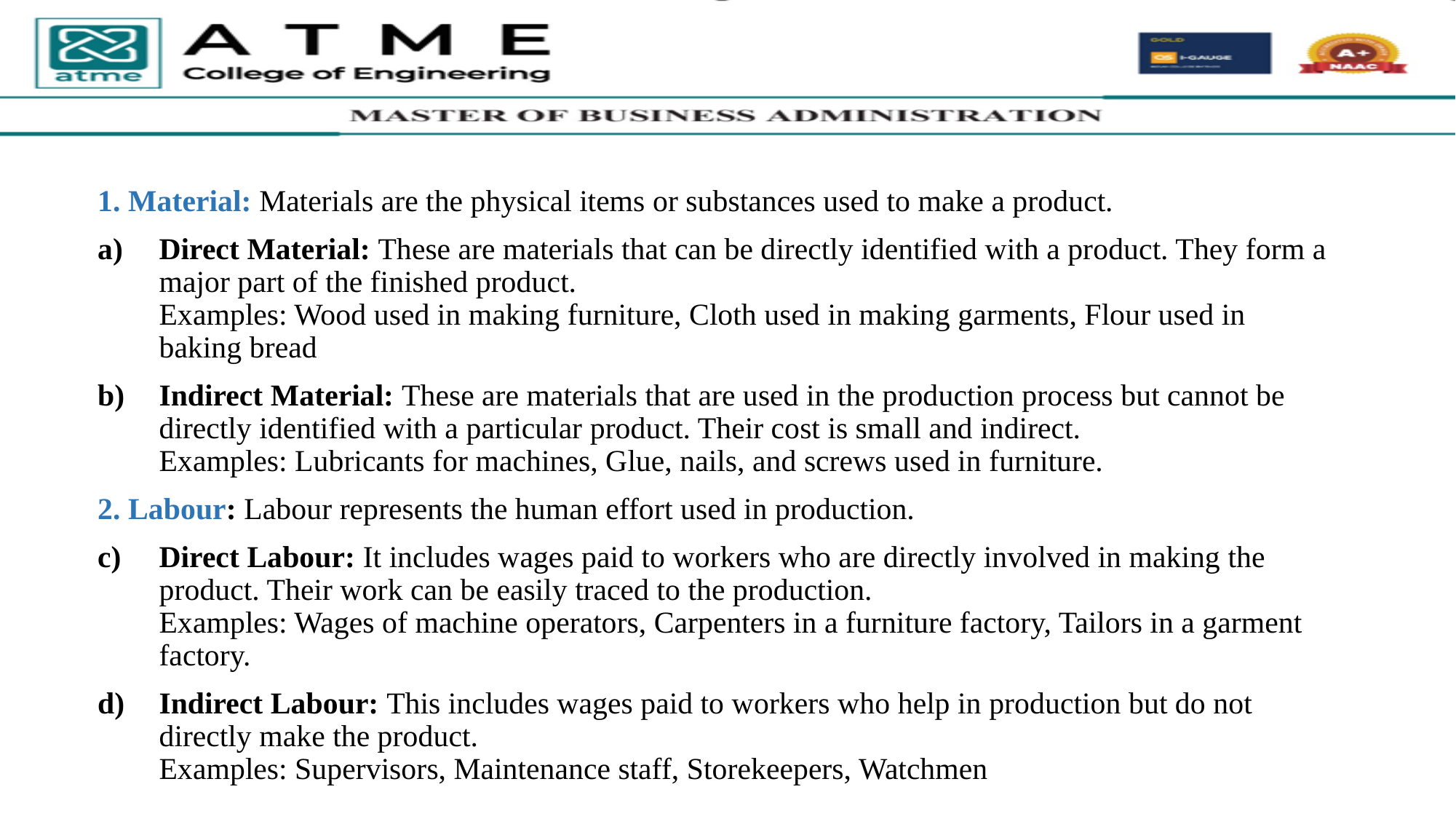

1. Material: Materials are the physical items or substances used to make a product.
Direct Material: These are materials that can be directly identified with a product. They form a major part of the finished product.
Examples: Wood used in making furniture, Cloth used in making garments, Flour used in baking bread
Indirect Material: These are materials that are used in the production process but cannot be directly identified with a particular product. Their cost is small and indirect.
Examples: Lubricants for machines, Glue, nails, and screws used in furniture.
2. Labour: Labour represents the human effort used in production.
Direct Labour: It includes wages paid to workers who are directly involved in making the product. Their work can be easily traced to the production.
Examples: Wages of machine operators, Carpenters in a furniture factory, Tailors in a garment factory.
Indirect Labour: This includes wages paid to workers who help in production but do not directly make the product.
Examples: Supervisors, Maintenance staff, Storekeepers, Watchmen